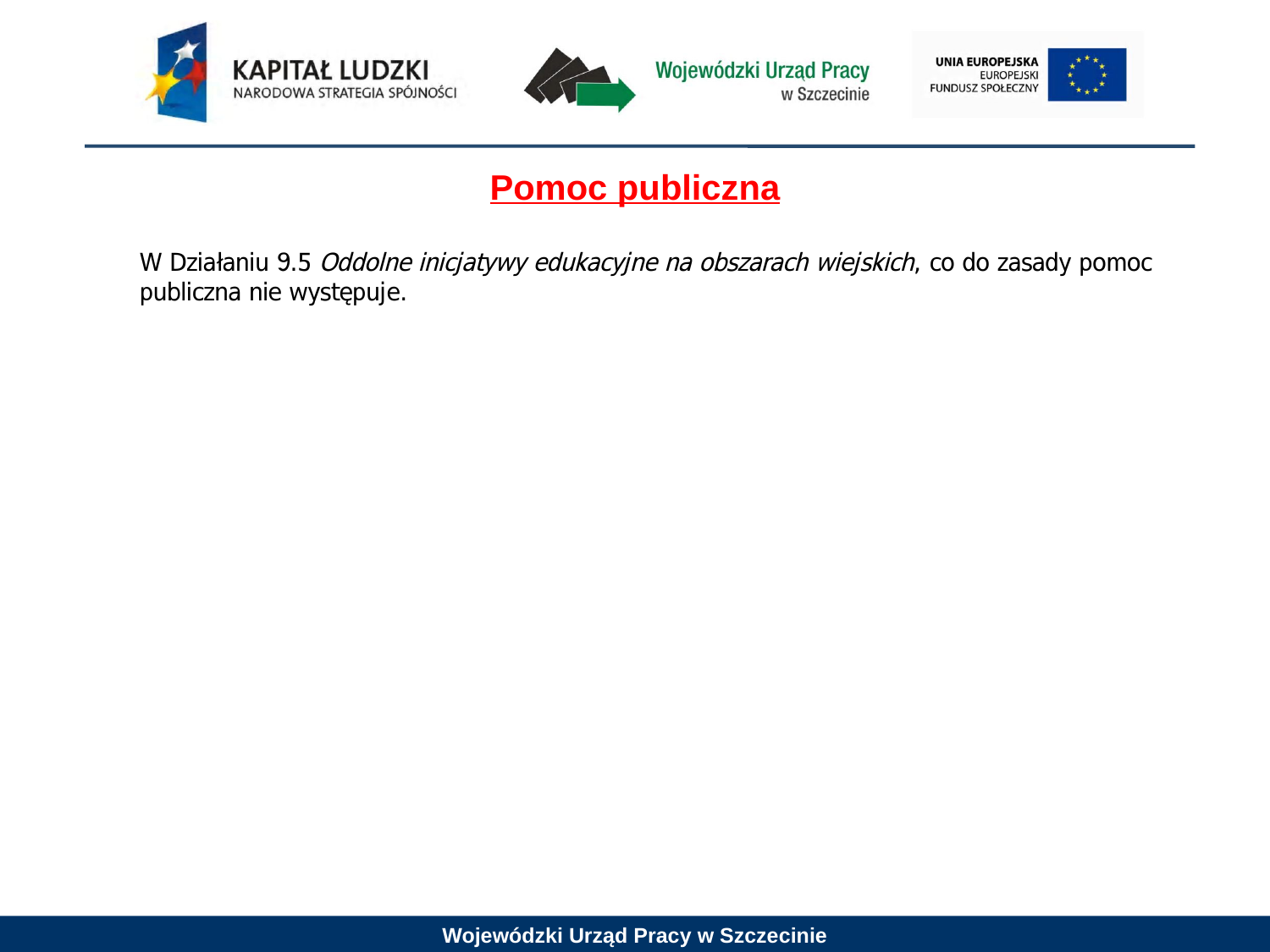

Pomoc publiczna

	W Działaniu 9.5 Oddolne inicjatywy edukacyjne na obszarach wiejskich, co do zasady pomoc publiczna nie występuje.